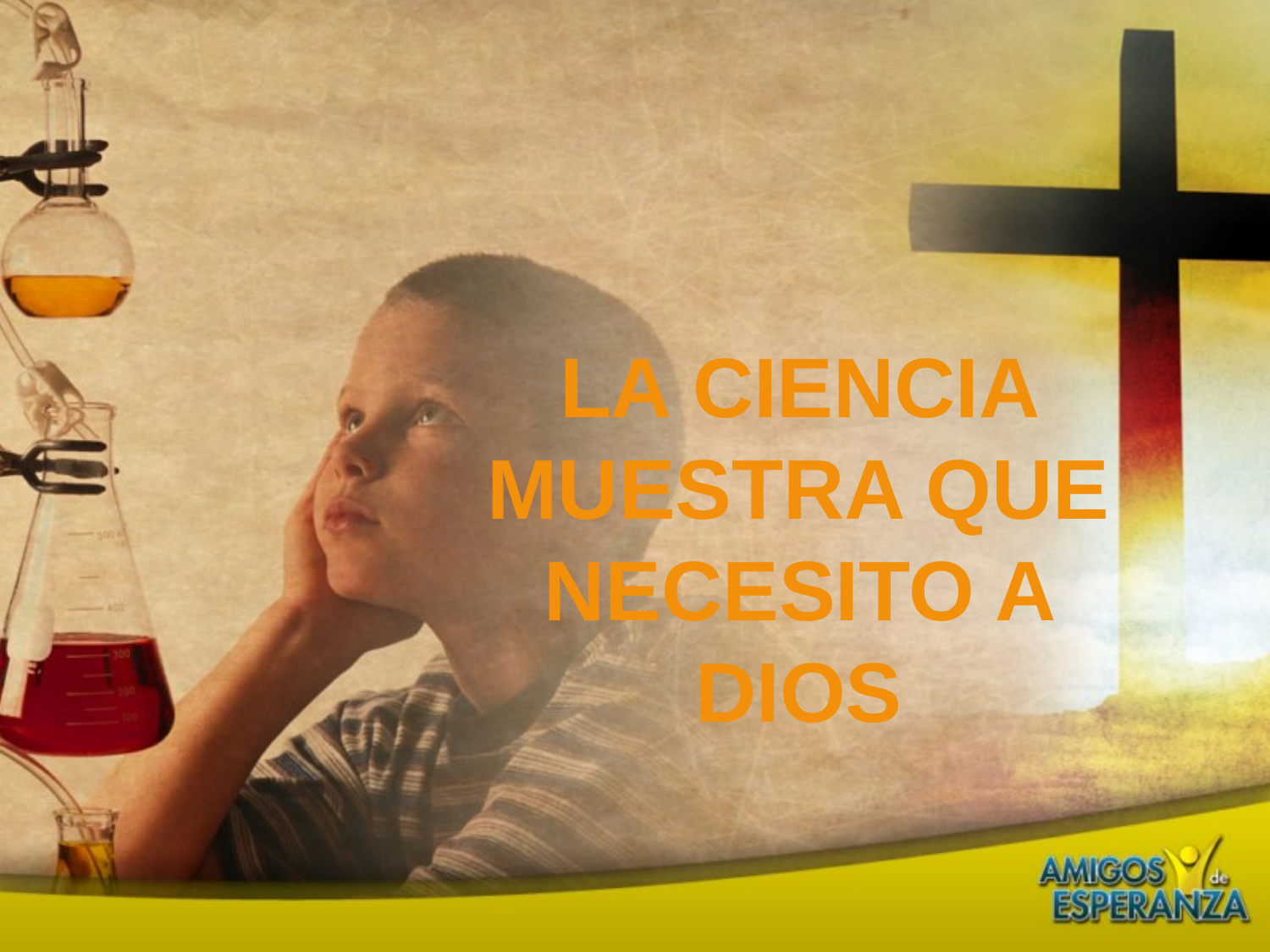

La ciencia muestra que necesito a Dios